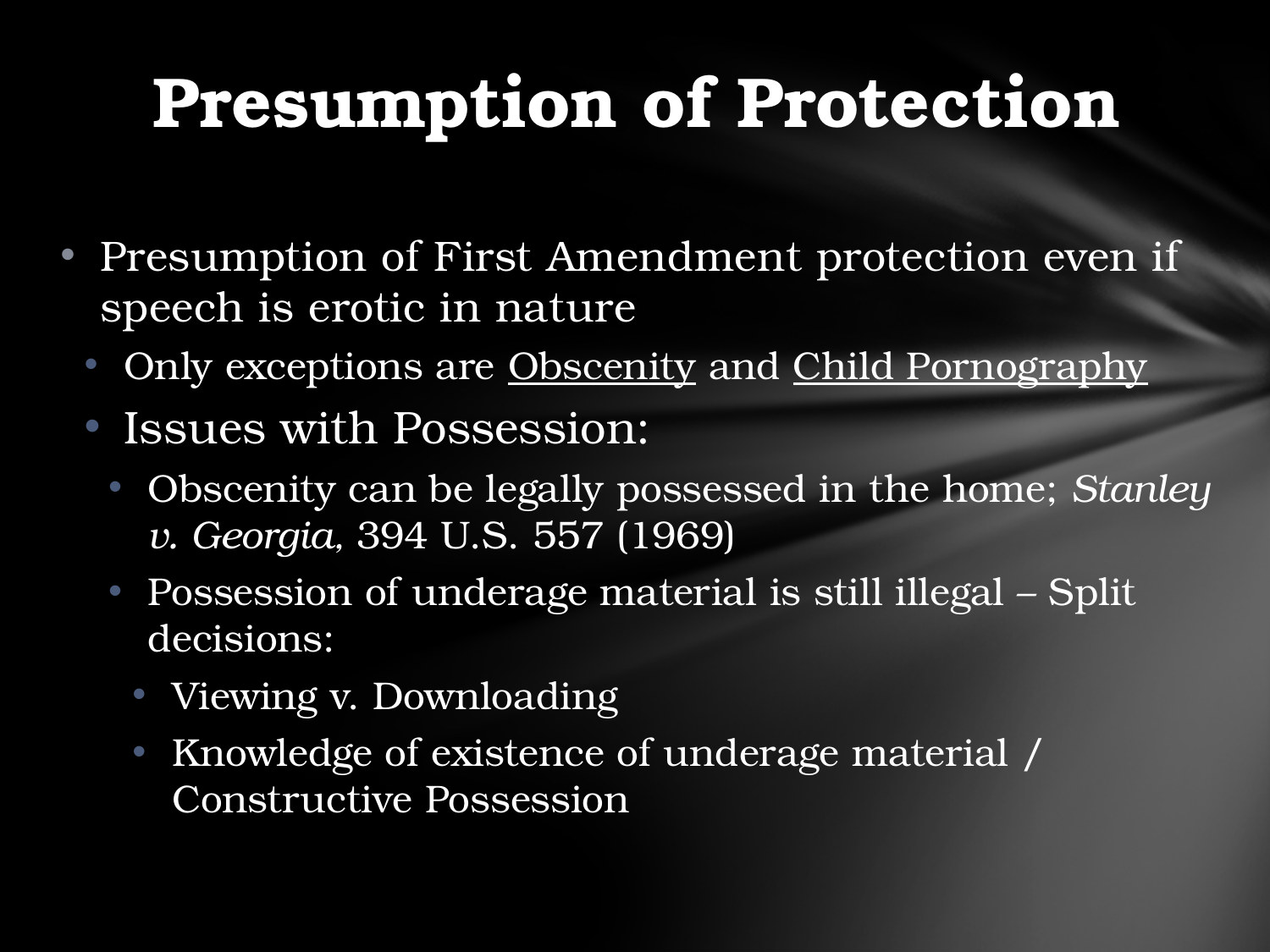

# Presumption of Protection
Presumption of First Amendment protection even if speech is erotic in nature
Only exceptions are Obscenity and Child Pornography
Issues with Possession:
Obscenity can be legally possessed in the home; Stanley v. Georgia, 394 U.S. 557 (1969)
Possession of underage material is still illegal – Split decisions:
Viewing v. Downloading
Knowledge of existence of underage material / Constructive Possession